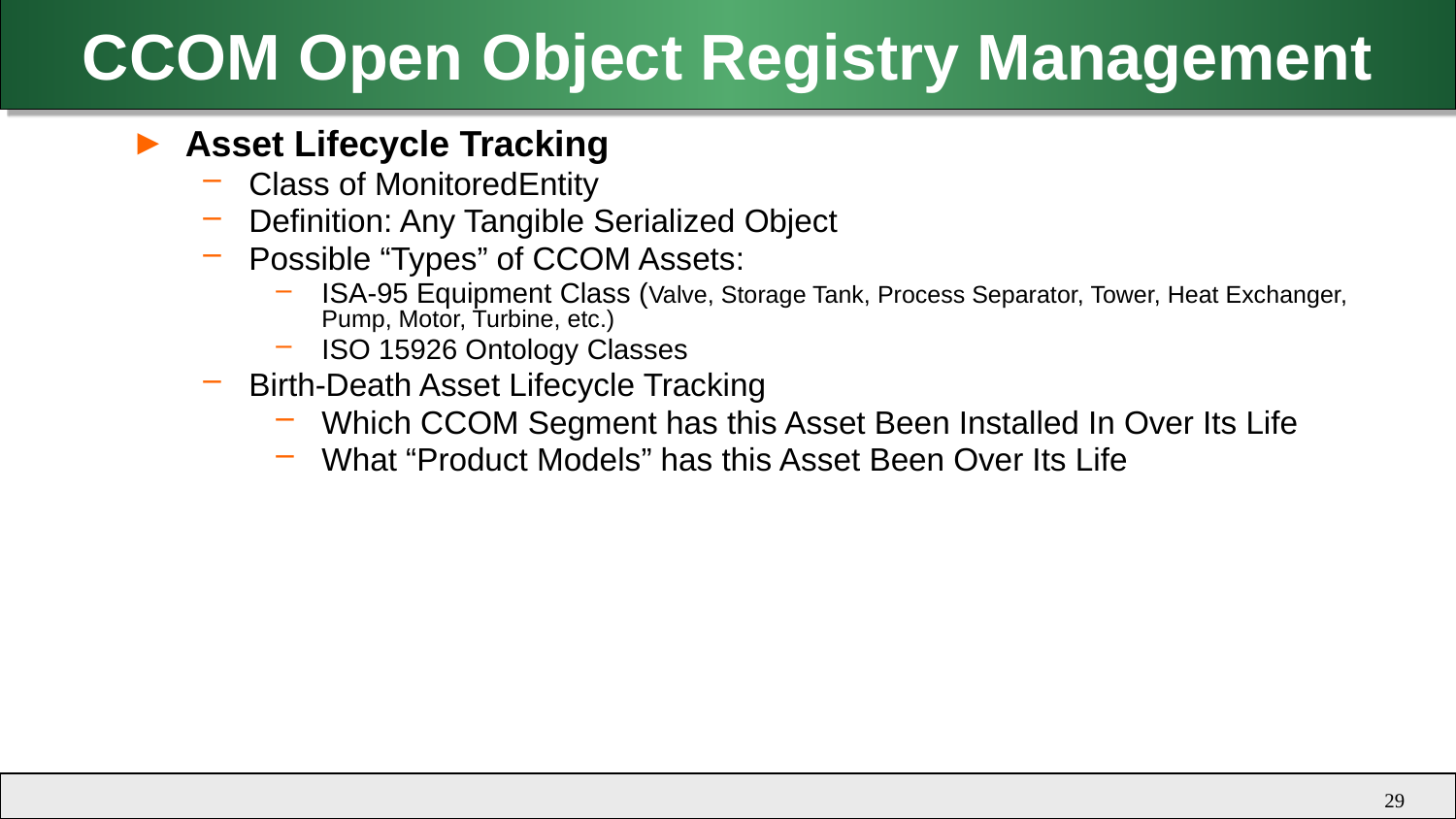

# CCOM Open Object Registry Management
Asset Lifecycle Tracking
Class of MonitoredEntity
Definition: Any Tangible Serialized Object
Possible “Types” of CCOM Assets:
ISA-95 Equipment Class (Valve, Storage Tank, Process Separator, Tower, Heat Exchanger, Pump, Motor, Turbine, etc.)
ISO 15926 Ontology Classes
Birth-Death Asset Lifecycle Tracking
Which CCOM Segment has this Asset Been Installed In Over Its Life
What “Product Models” has this Asset Been Over Its Life

29